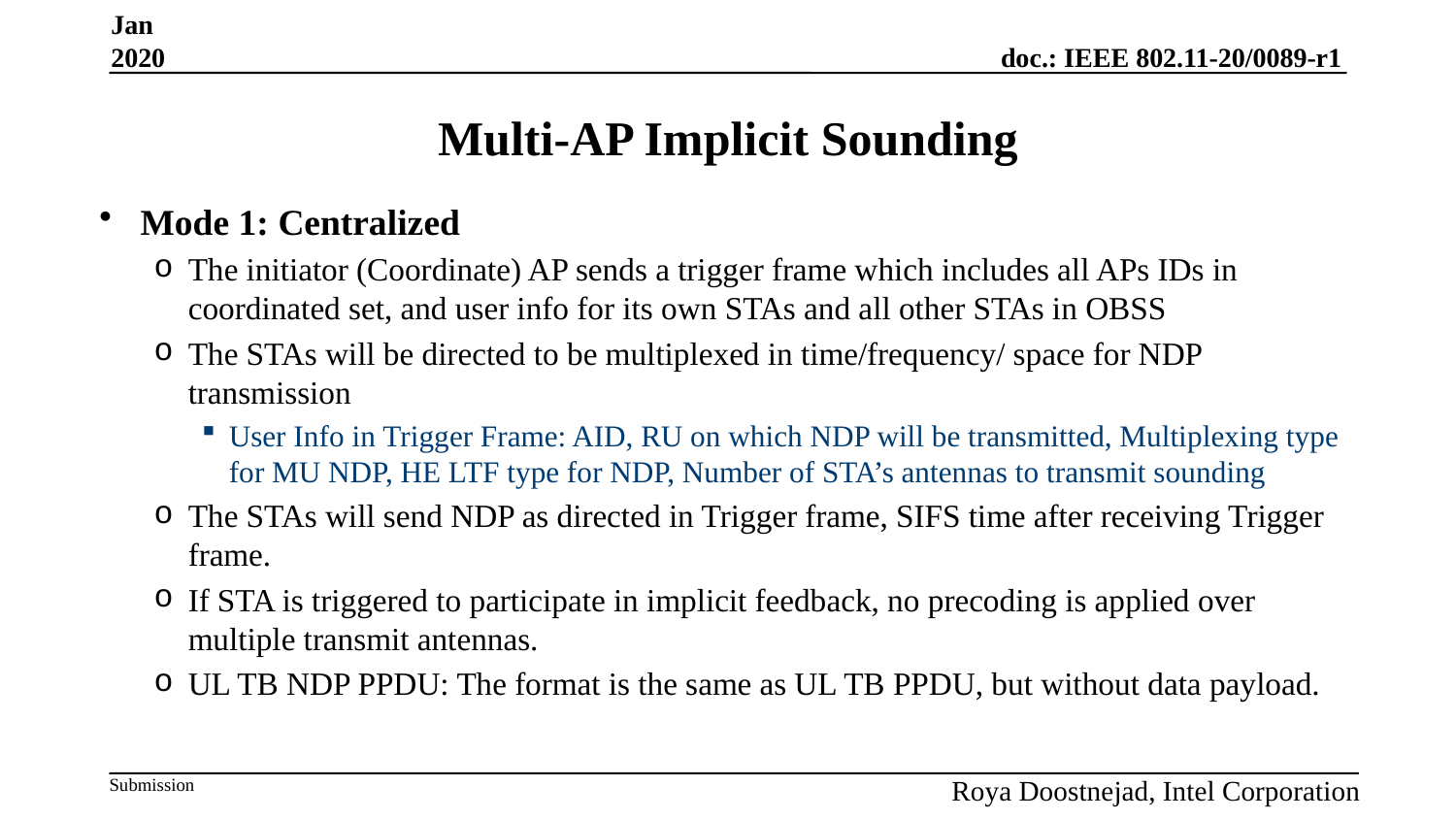

Jan 2020
# Multi-AP Implicit Sounding
Mode 1: Centralized
The initiator (Coordinate) AP sends a trigger frame which includes all APs IDs in coordinated set, and user info for its own STAs and all other STAs in OBSS
The STAs will be directed to be multiplexed in time/frequency/ space for NDP transmission
User Info in Trigger Frame: AID, RU on which NDP will be transmitted, Multiplexing type for MU NDP, HE LTF type for NDP, Number of STA’s antennas to transmit sounding
The STAs will send NDP as directed in Trigger frame, SIFS time after receiving Trigger frame.
If STA is triggered to participate in implicit feedback, no precoding is applied over multiple transmit antennas.
UL TB NDP PPDU: The format is the same as UL TB PPDU, but without data payload.

Roya Doostnejad, Intel Corporation